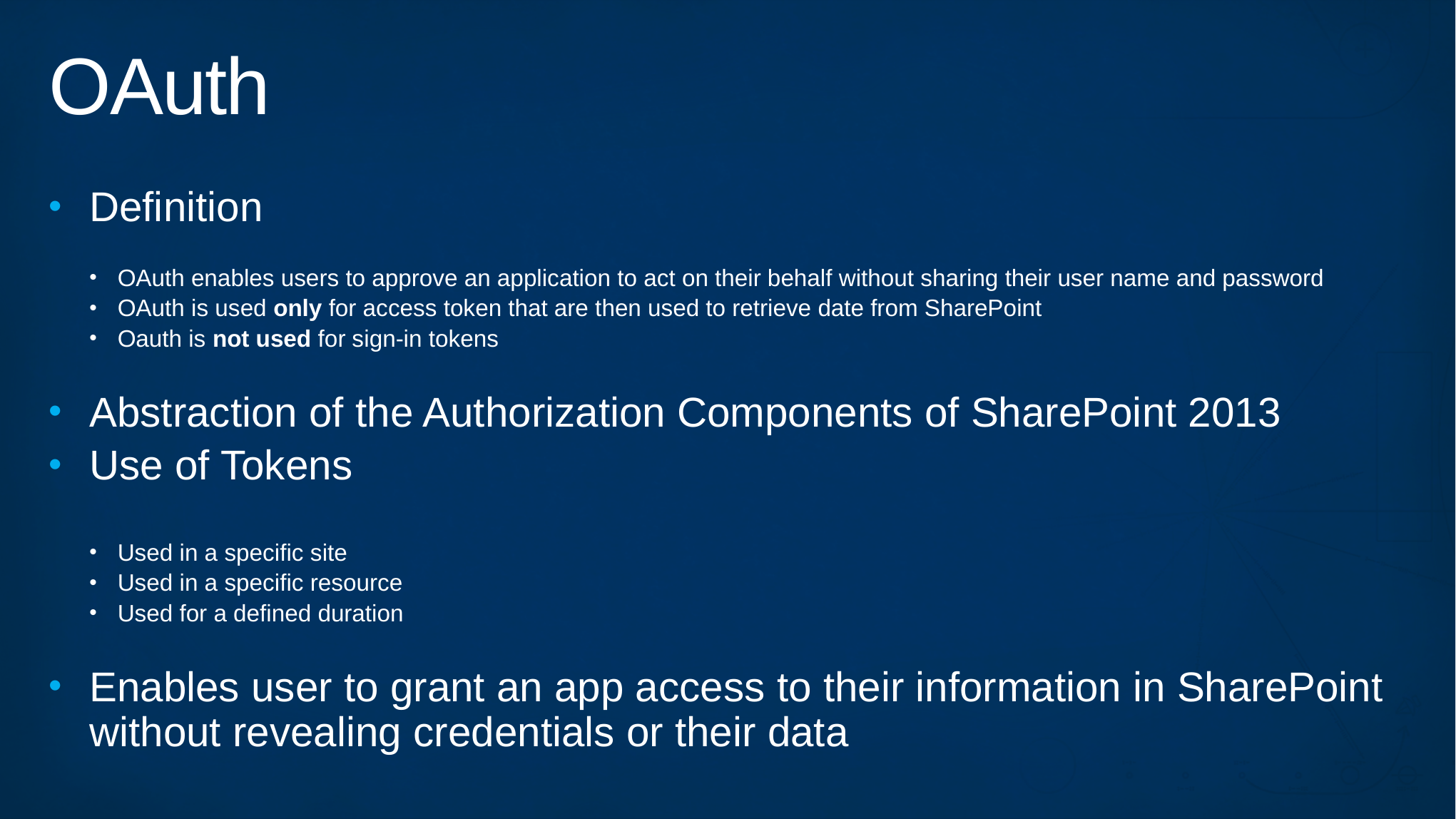

# OAuth
Definition

OAuth enables users to approve an application to act on their behalf without sharing their user name and password
OAuth is used only for access token that are then used to retrieve date from SharePoint
Oauth is not used for sign-in tokens

Abstraction of the Authorization Components of SharePoint 2013
Use of Tokens

Used in a specific site
Used in a specific resource
Used for a defined duration

Enables user to grant an app access to their information in SharePoint without revealing credentials or their data